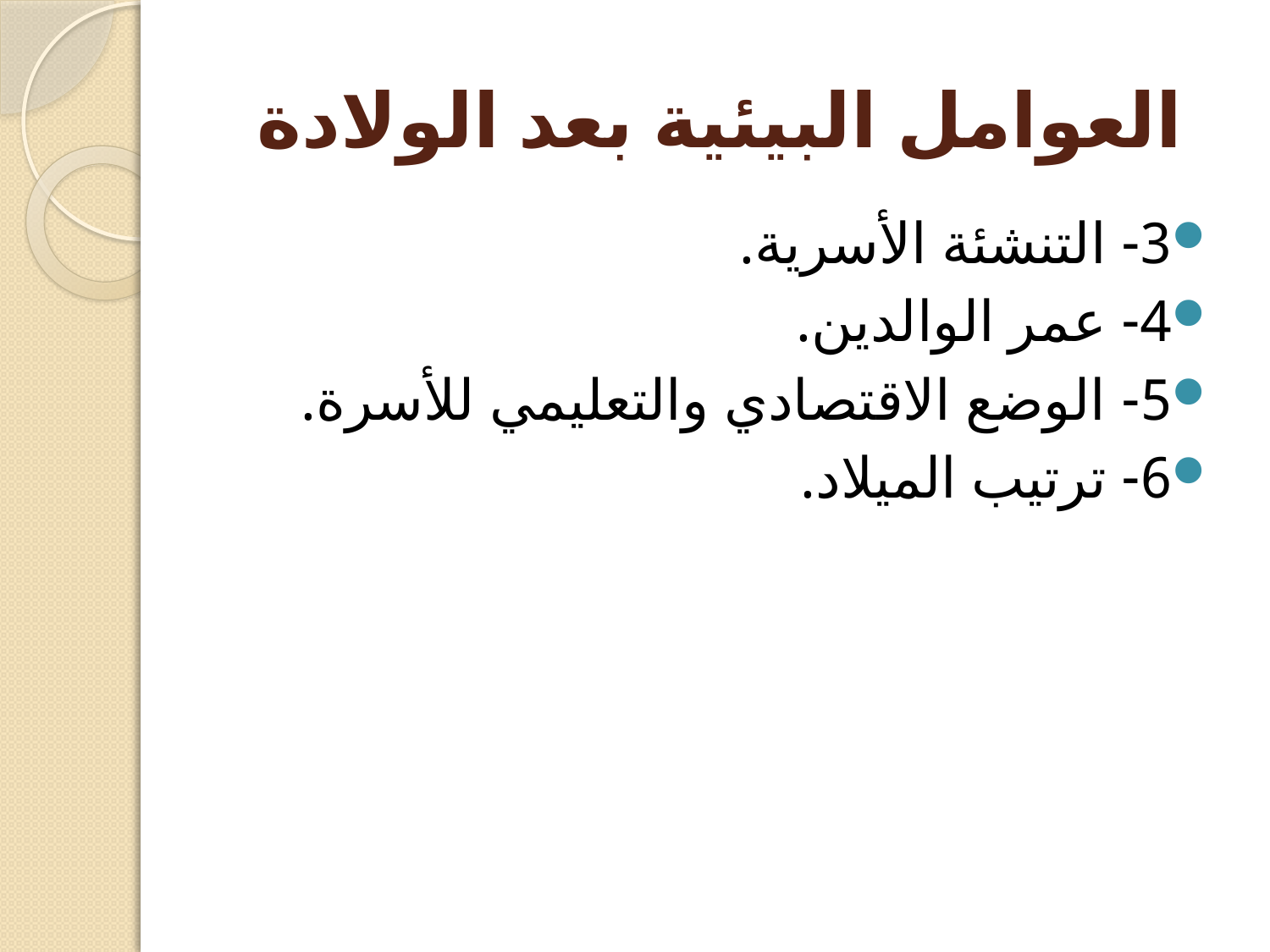

# العوامل البيئية بعد الولادة
3- التنشئة الأسرية.
4- عمر الوالدين.
5- الوضع الاقتصادي والتعليمي للأسرة.
6- ترتيب الميلاد.